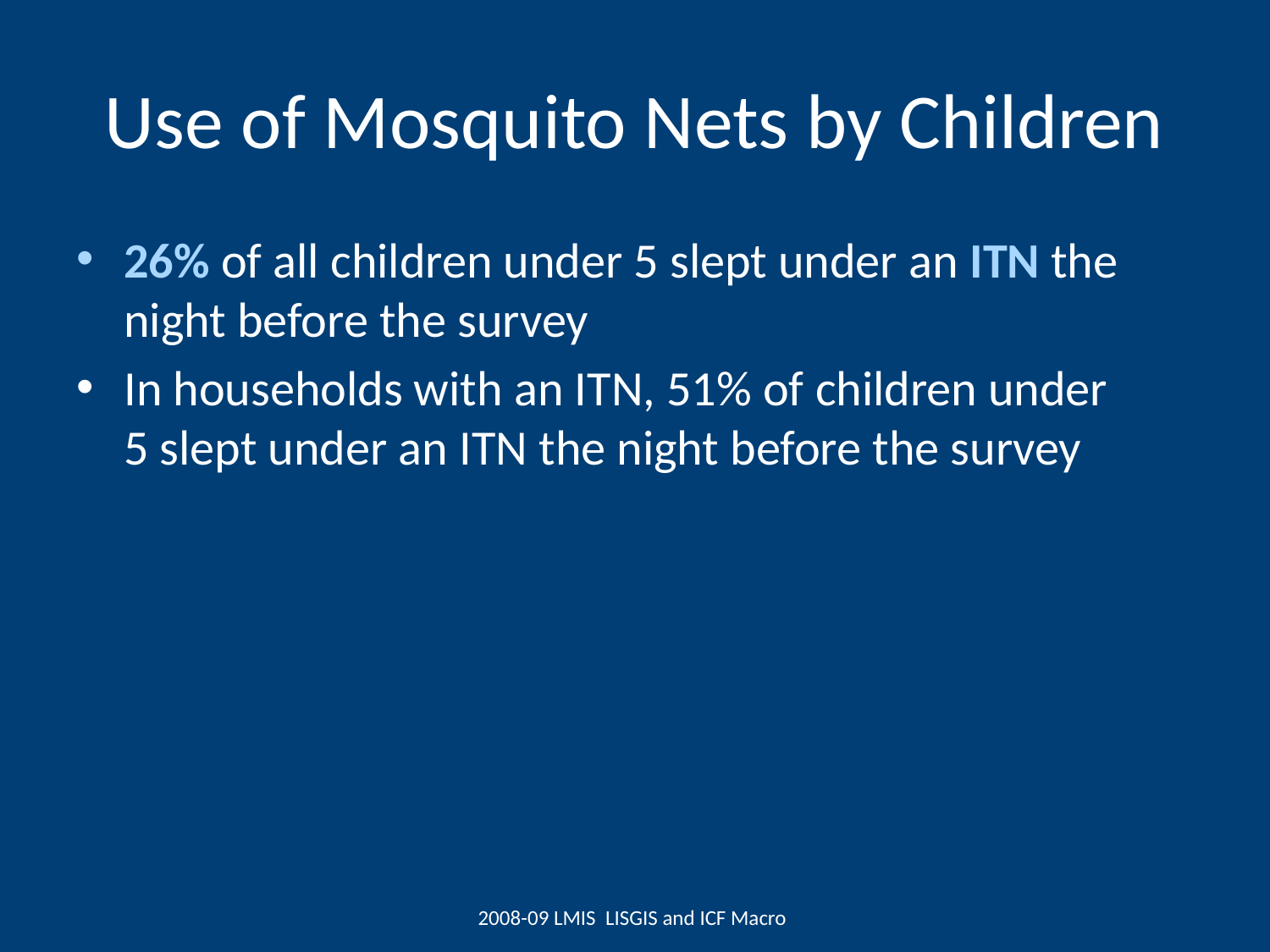

# Use of Mosquito Nets by Children
26% of all children under 5 slept under an ITN the night before the survey
In households with an ITN, 51% of children under 5 slept under an ITN the night before the survey
2008-09 LMIS  LISGIS and ICF Macro